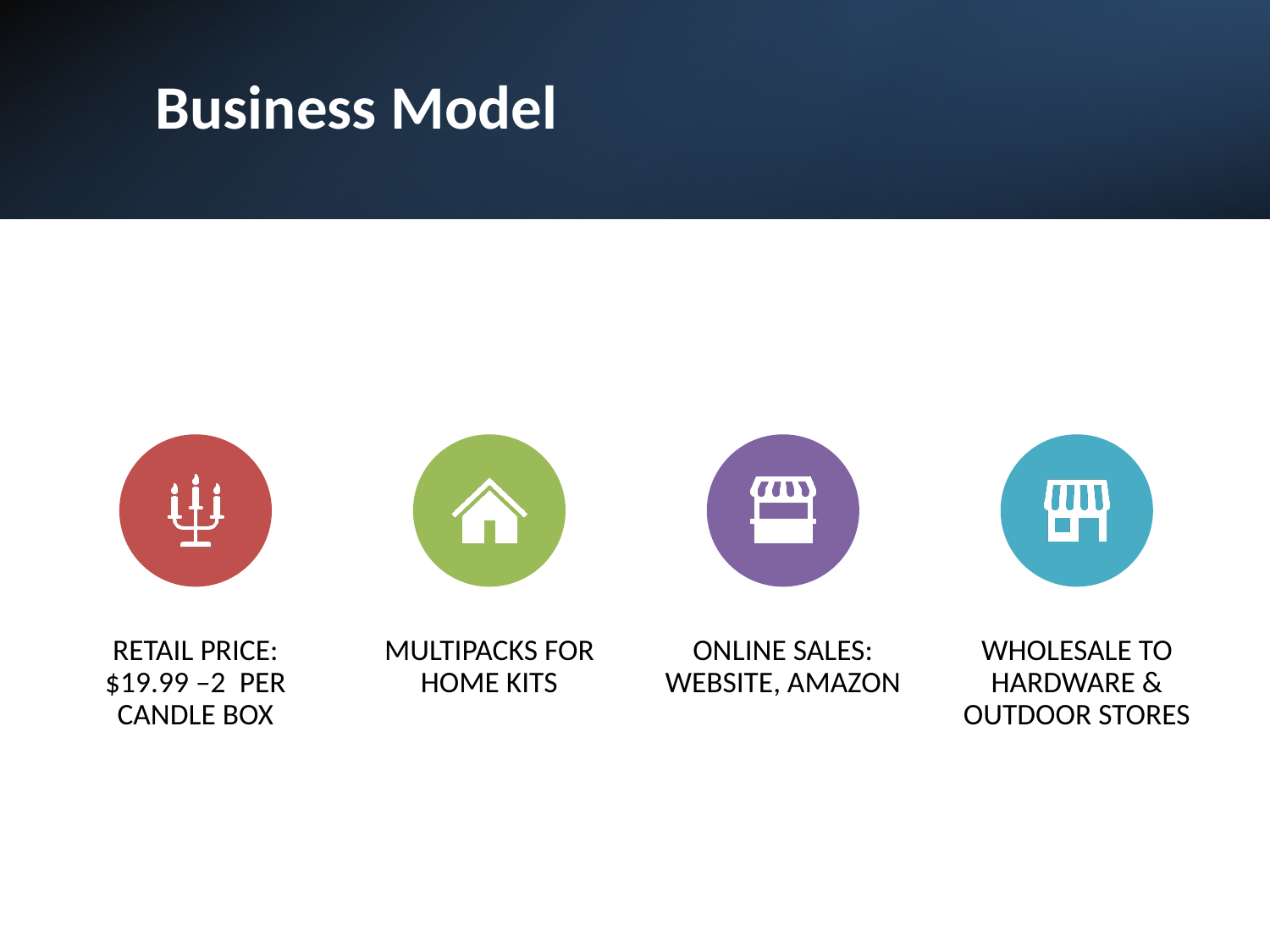

Business Model

RETAIL PRICE: $19.99 –2  PER CANDLE BOX

MULTIPACKS FOR HOME KITS

ONLINE SALES: WEBSITE, AMAZON

WHOLESALE TO HARDWARE & OUTDOOR STORES